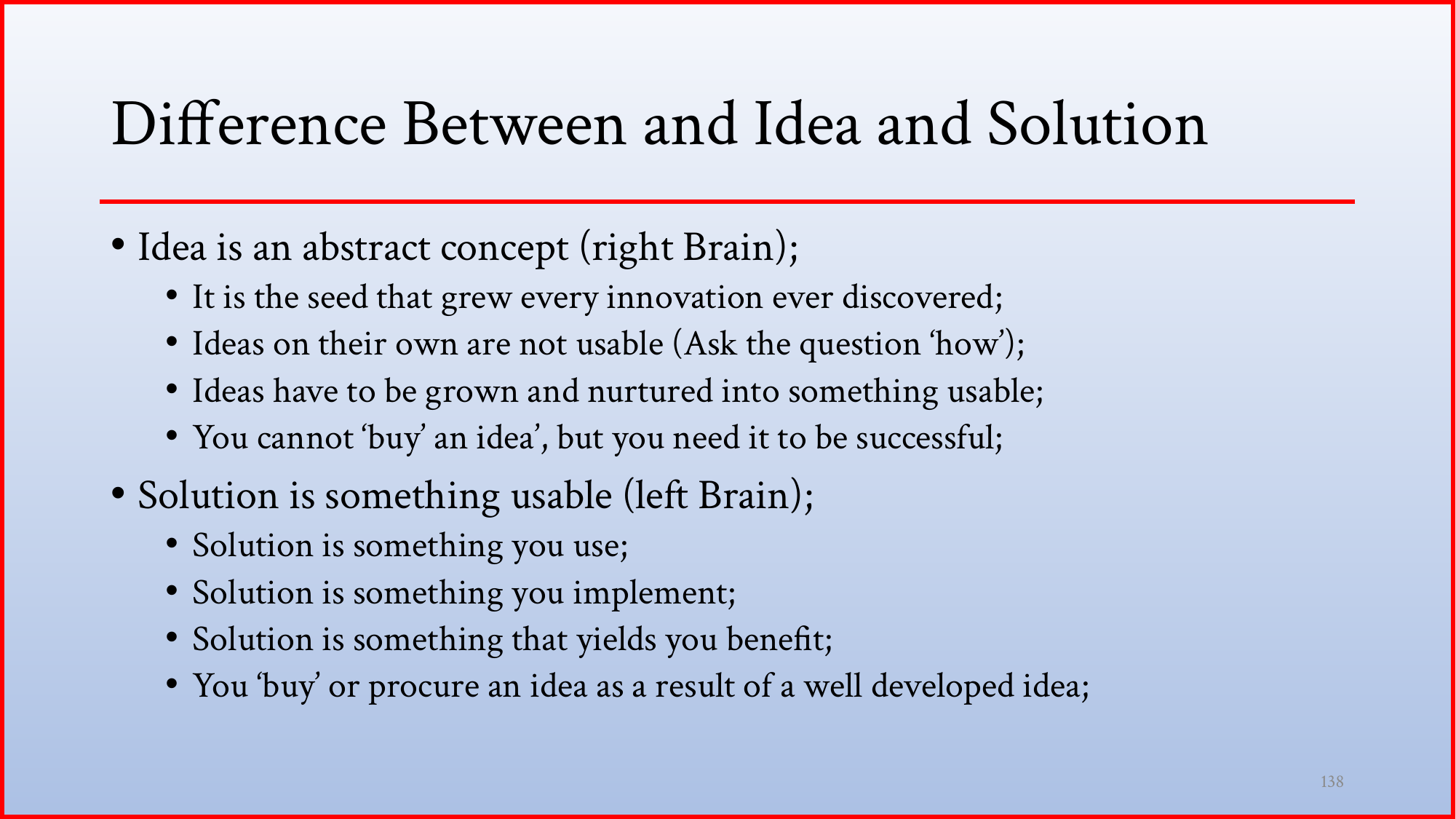

# Difference Between and Idea and Solution
Idea is an abstract concept (right Brain);
It is the seed that grew every innovation ever discovered;
Ideas on their own are not usable (Ask the question ‘how’);
Ideas have to be grown and nurtured into something usable;
You cannot ‘buy’ an idea’, but you need it to be successful;
Solution is something usable (left Brain);
Solution is something you use;
Solution is something you implement;
Solution is something that yields you benefit;
You ‘buy’ or procure an idea as a result of a well developed idea;

138